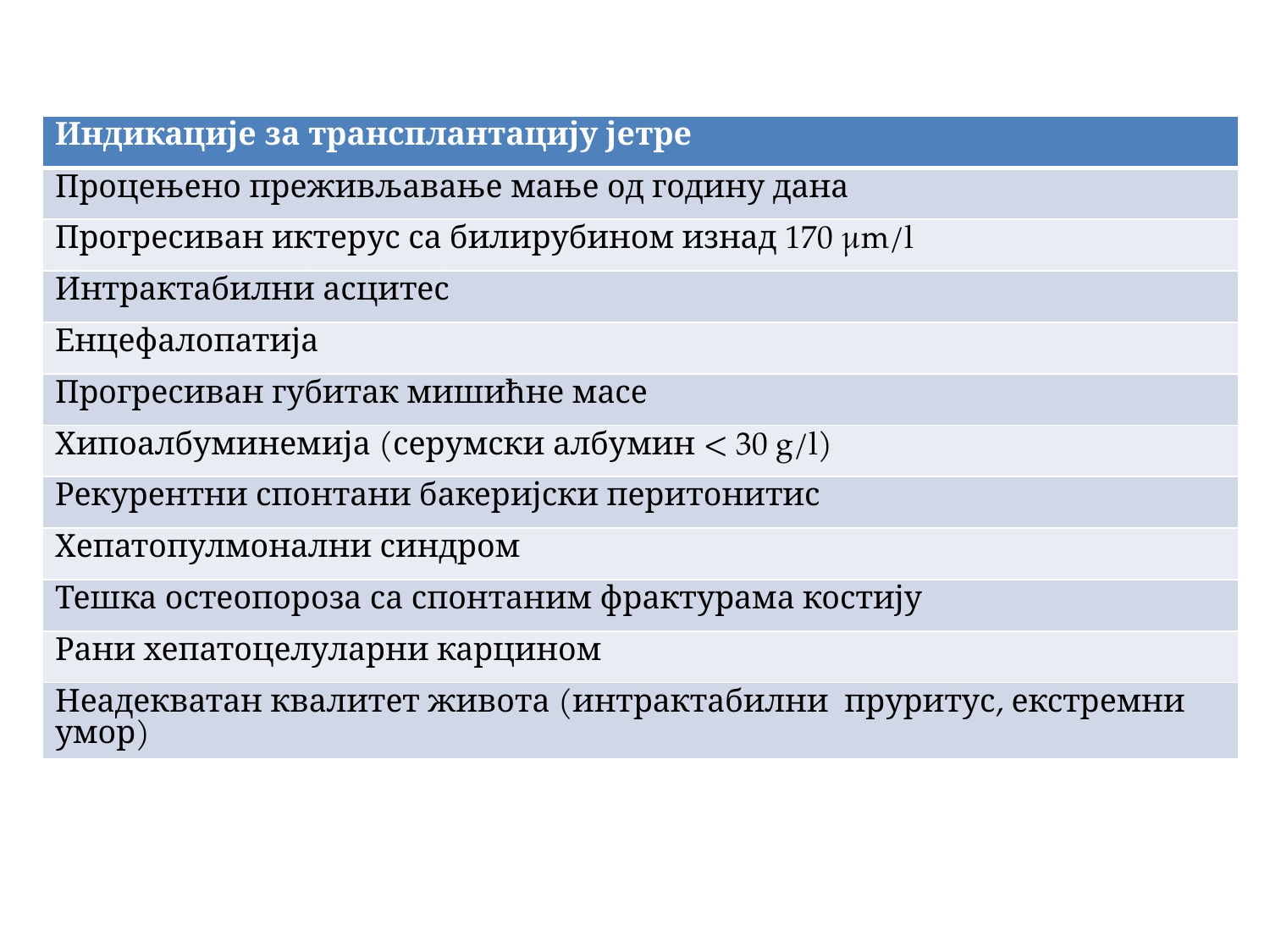

| Индикације за трансплантацију јетре |
| --- |
| Процењено преживљавање мање од годину дана |
| Прогресиван иктерус са билирубином изнад 170 μm/l |
| Интрактабилни асцитес |
| Енцефалопатија |
| Прогресиван губитак мишићне масе |
| Хипоалбуминемија (серумски албумин < 30 g/l) |
| Рекурентни спонтани бакеријски перитонитис |
| Хепатопулмонални синдром |
| Тешка остеопороза са спонтаним фрактурама костију |
| Рани хепатоцелуларни карцином |
| Неадекватан квалитет живота (интрактабилни пруритус, екстремни умор) |